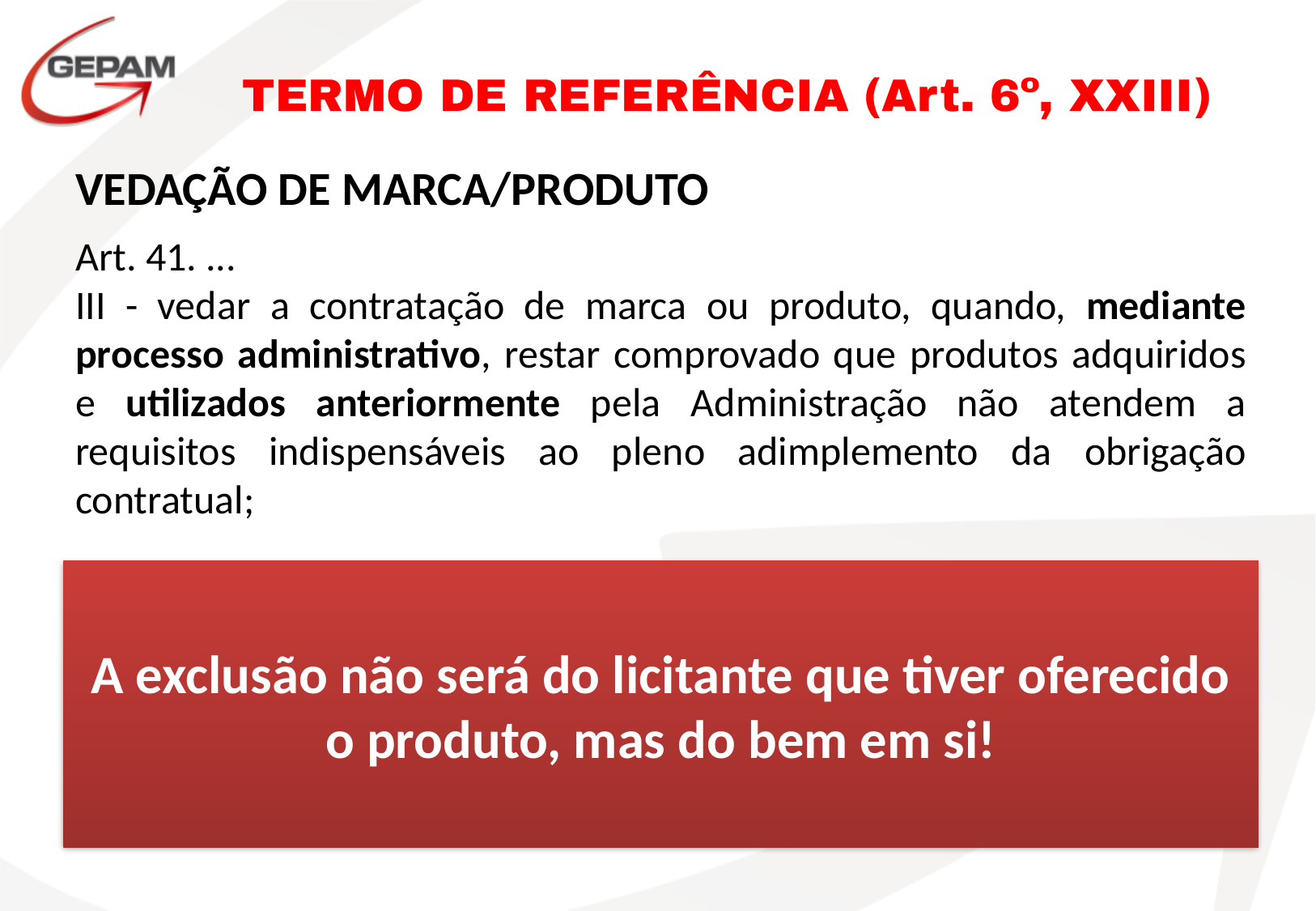

TERMO DE REFERÊNCIA (Art. 6º, XXIII)
VEDAÇÃO DE MARCA/PRODUTO
Art. 41. ...
III - vedar a contratação de marca ou produto, quando, mediante processo administrativo, restar comprovado que produtos adquiridos e utilizados anteriormente pela Administração não atendem a requisitos indispensáveis ao pleno adimplemento da obrigação contratual;
A exclusão não será do licitante que tiver oferecido o produto, mas do bem em si!